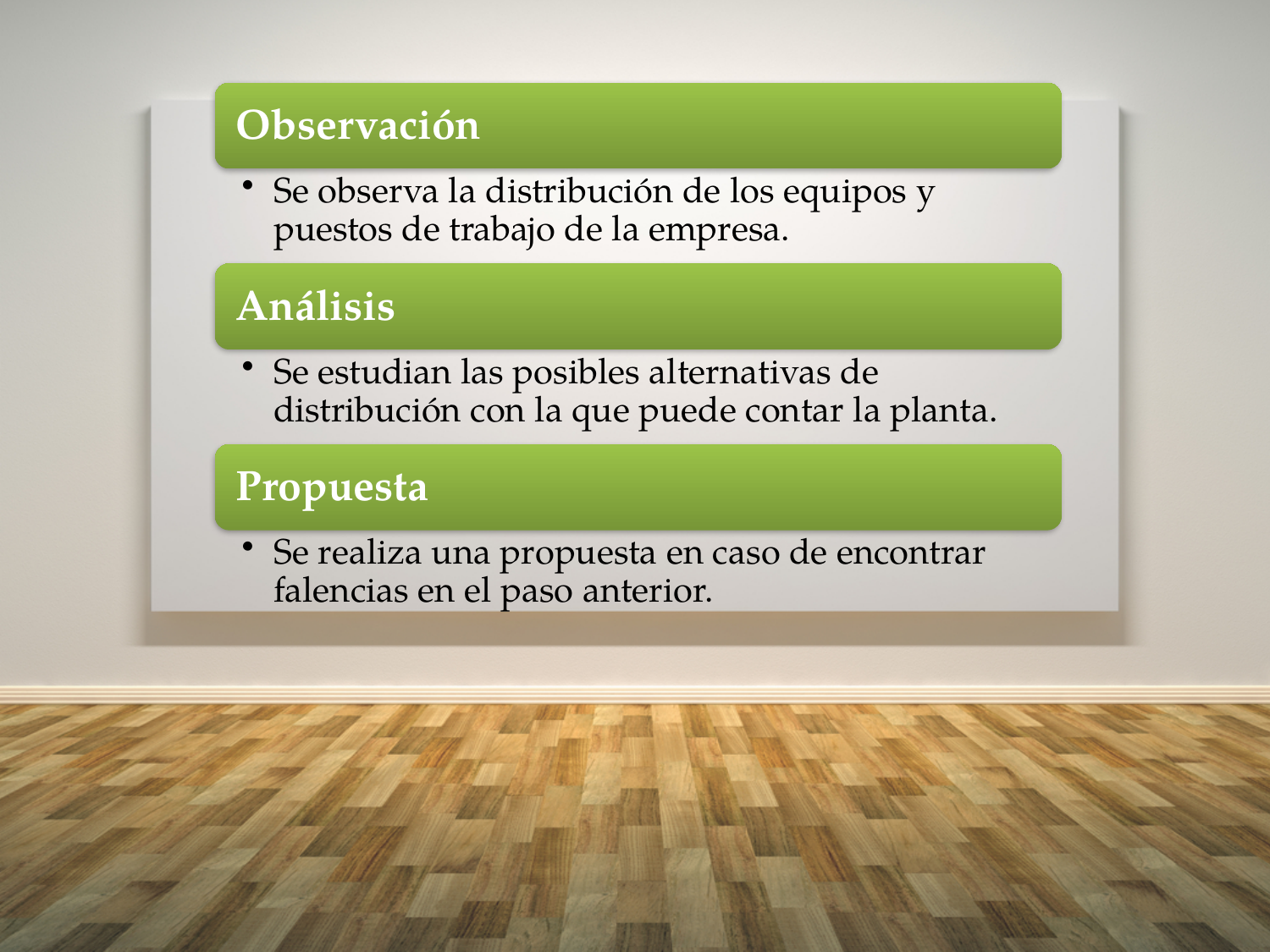

Observación
Se observa la distribución de los equipos y puestos de trabajo de la empresa.
Análisis
Se estudian las posibles alternativas de distribución con la que puede contar la planta.
Propuesta
Se realiza una propuesta en caso de encontrar falencias en el paso anterior.